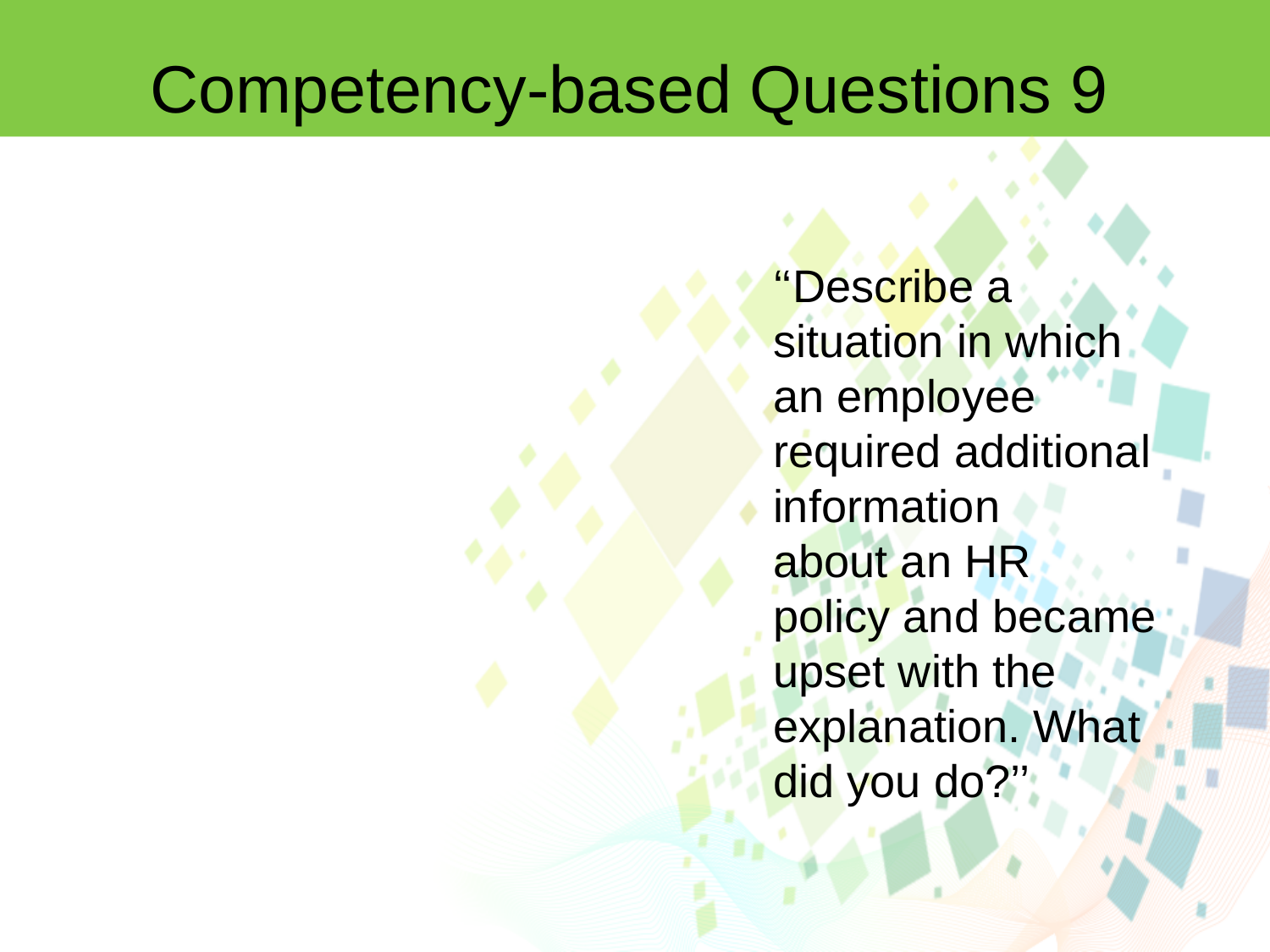

Competency-based Questions 9
‘‘Describe a situation in which an employee required additional information
about an HR policy and became upset with the explanation. What did you do?’’